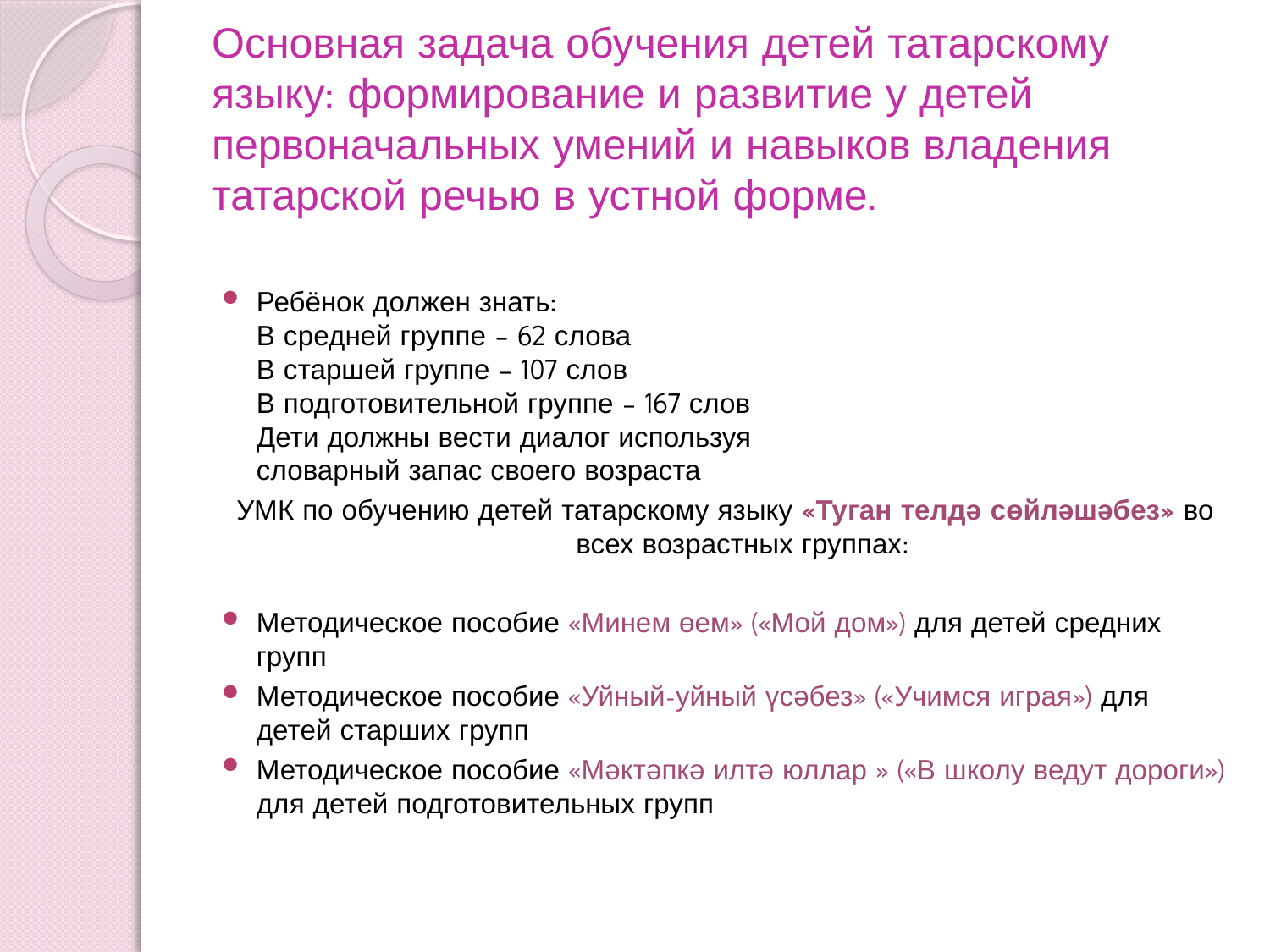

# Основная задача обучения детей татарскому языку: формирование и развитие у детей первоначальных умений и навыков владения татарской речью в устной форме.

Ребёнок должен знать:
В средней группе – 62 слова
В старшей группе – 107 слов
В подготовительной группе – 167 слов
Дети должны вести диалог используя
словарный запас своего возраста
УМК по обучению детей татарскому языку «Туган телдә сөйләшәбез» во всех возрастных группах:

Методическое пособие «Минем өем» («Мой дом») для детей средних групп
Методическое пособие «Уйный-уйный үсәбез» («Учимся играя») для детей старших групп
Методическое пособие «Мәктәпкә илтә юллар » («В школу ведут дороги») для детей подготовительных групп